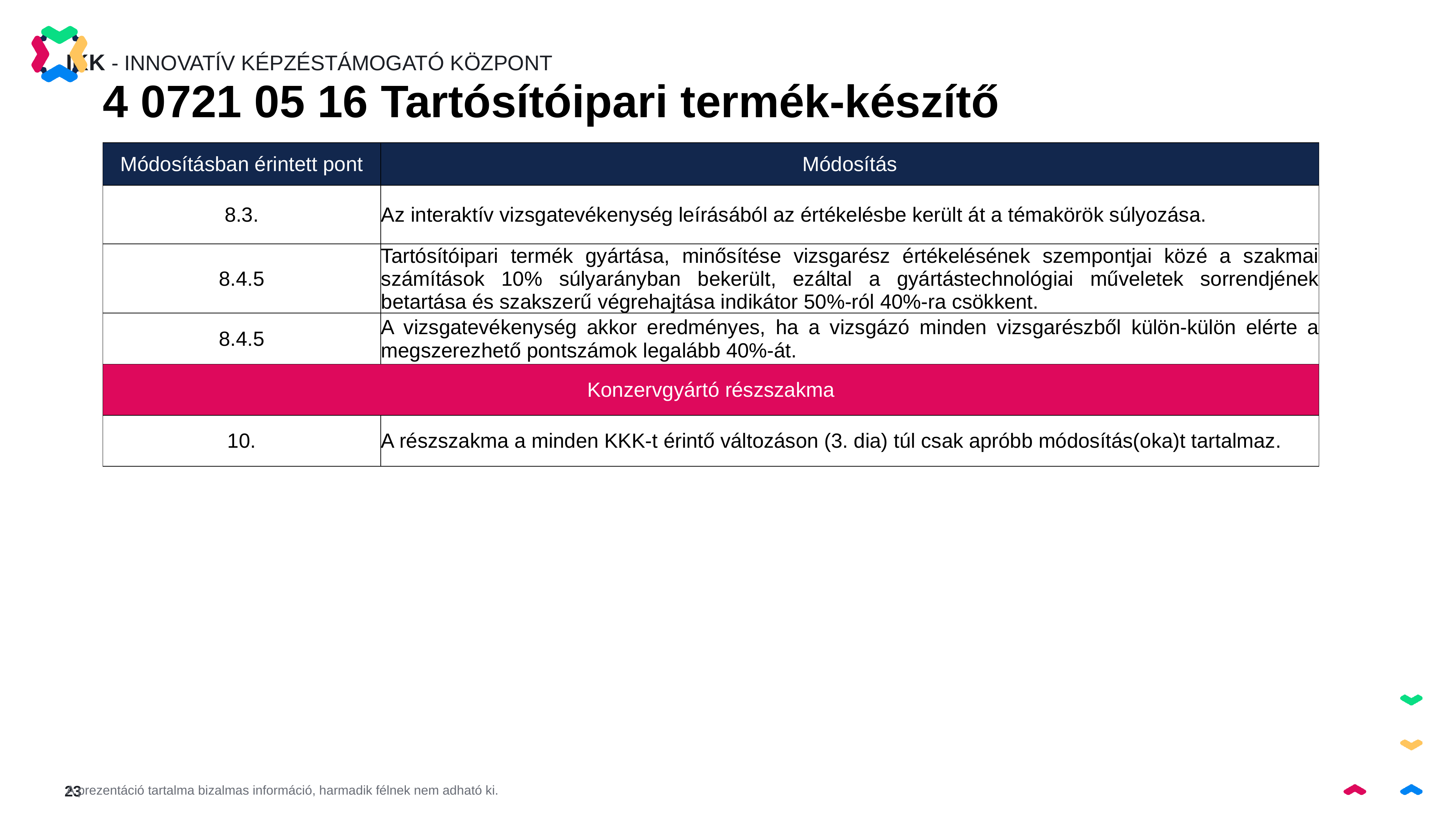

4 0721 05 16 Tartósítóipari termék-készítő
| Módosításban érintett pont | Módosítás |
| --- | --- |
| 8.3. | Az interaktív vizsgatevékenység leírásából az értékelésbe került át a témakörök súlyozása. |
| 8.4.5 | Tartósítóipari termék gyártása, minősítése vizsgarész értékelésének szempontjai közé a szakmai számítások 10% súlyarányban bekerült, ezáltal a gyártástechnológiai műveletek sorrendjének betartása és szakszerű végrehajtása indikátor 50%-ról 40%-ra csökkent. |
| 8.4.5 | A vizsgatevékenység akkor eredményes, ha a vizsgázó minden vizsgarészből külön-külön elérte a megszerezhető pontszámok legalább 40%-át. |
| Konzervgyártó részszakma |  |
| 10. | A részszakma a minden KKK-t érintő változáson (3. dia) túl csak apróbb módosítás(oka)t tartalmaz. |